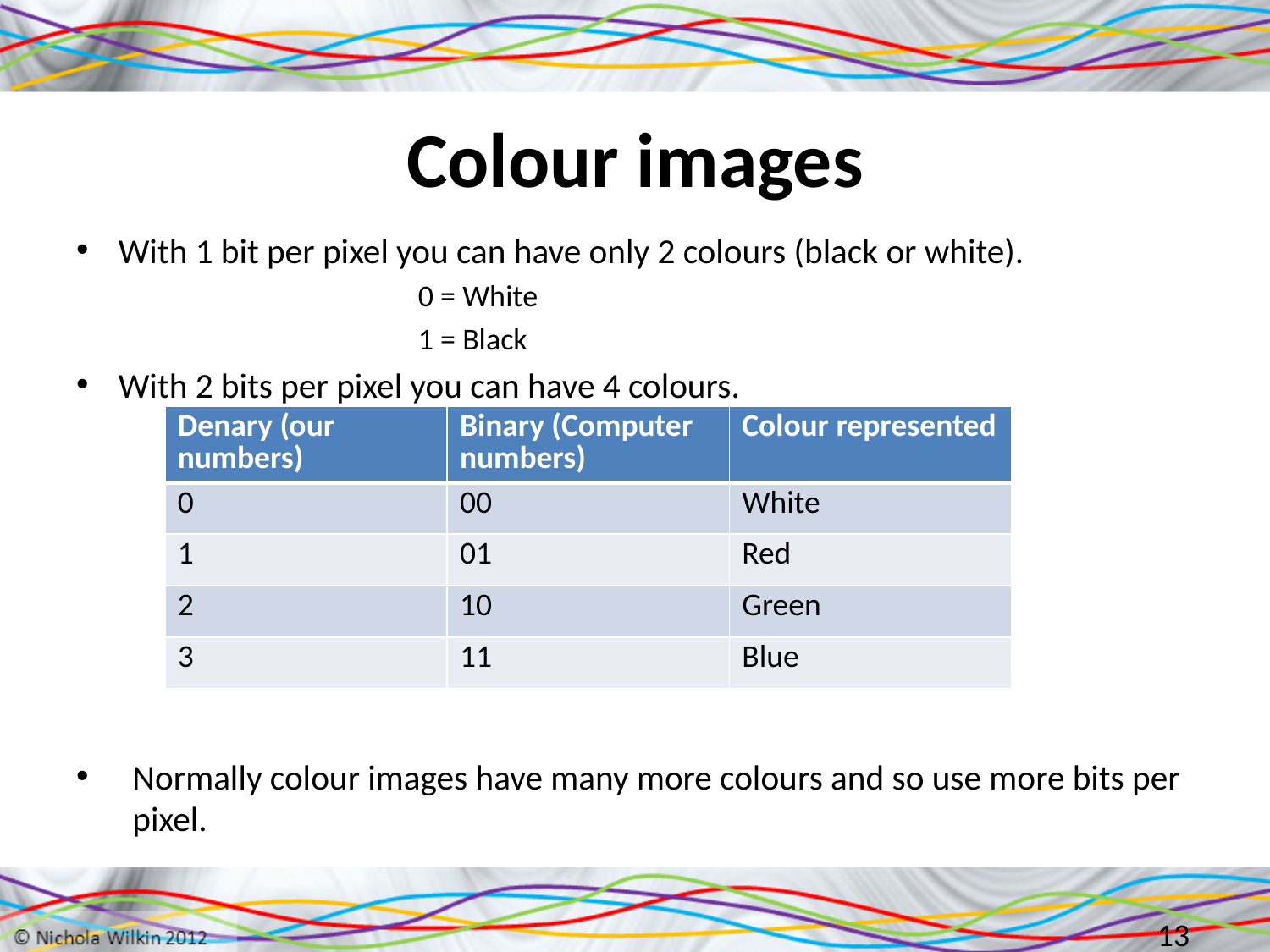

# Colour images
With 1 bit per pixel you can have only 2 colours (black or white).
0 = White
1 = Black
With 2 bits per pixel you can have 4 colours.

Normally colour images have many more colours and so use more bits per pixel.

| Denary (our numbers) | Binary (Computer numbers) | Colour represented |
| --- | --- | --- |
| 0 | 00 | White |
| 1 | 01 | Red |
| 2 | 10 | Green |
| 3 | 11 | Blue |
13